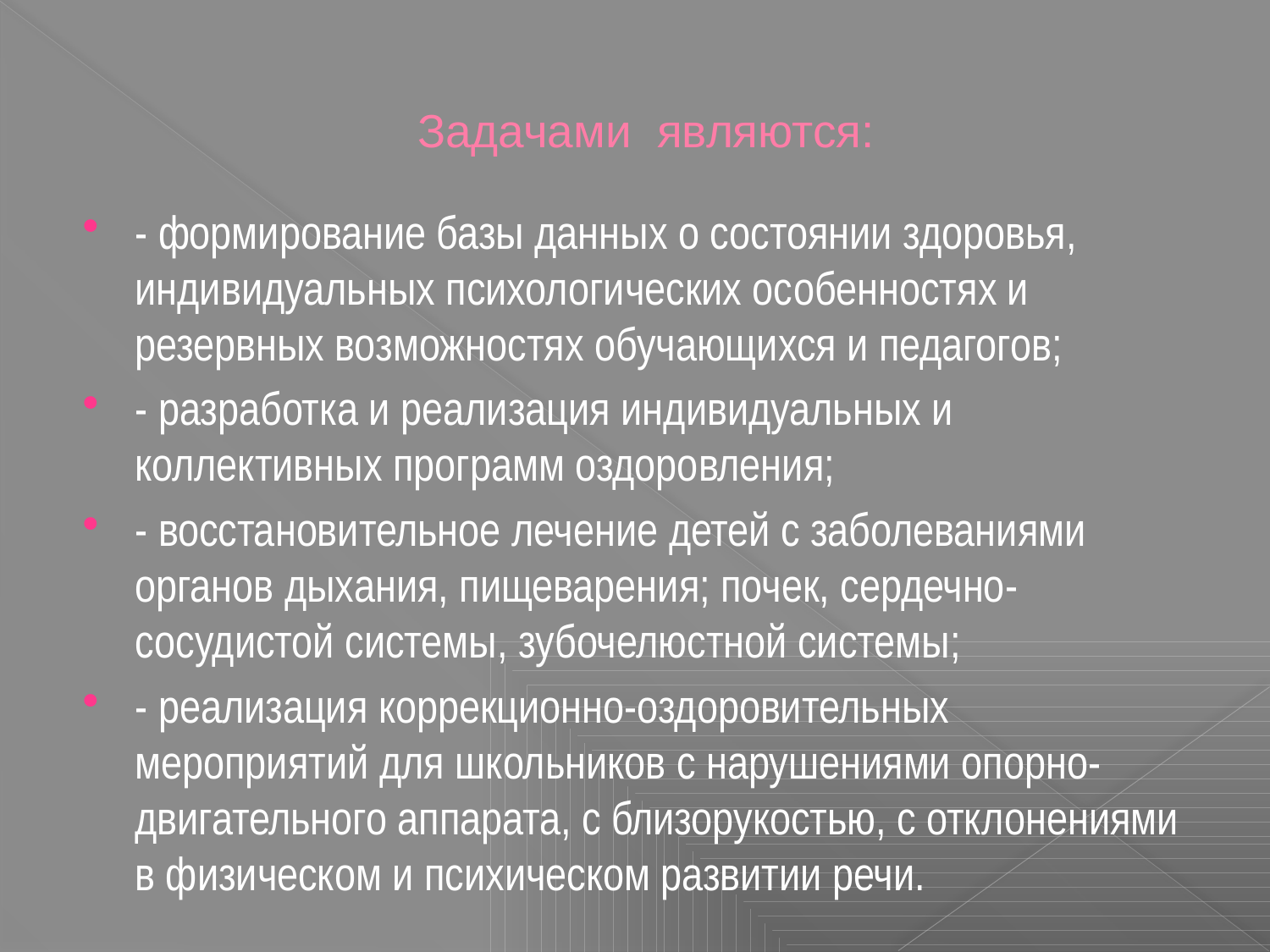

# Задачами  являются:
- формирование базы данных о состоянии здоровья, индивидуальных психологических особенностях и резервных возможностях обучающихся и педагогов;
- разработка и реализация индивидуальных и коллективных программ оздоровления;
- восстановительное лечение детей с заболеваниями органов дыхания, пищеварения; почек, сердечно-сосудистой системы, зубочелюстной системы;
- реализация коррекционно-оздоровительных мероприятий для школьников с нарушениями опорно-двигательного аппарата, с близорукостью, с отклонениями в физическом и психическом развитии речи.